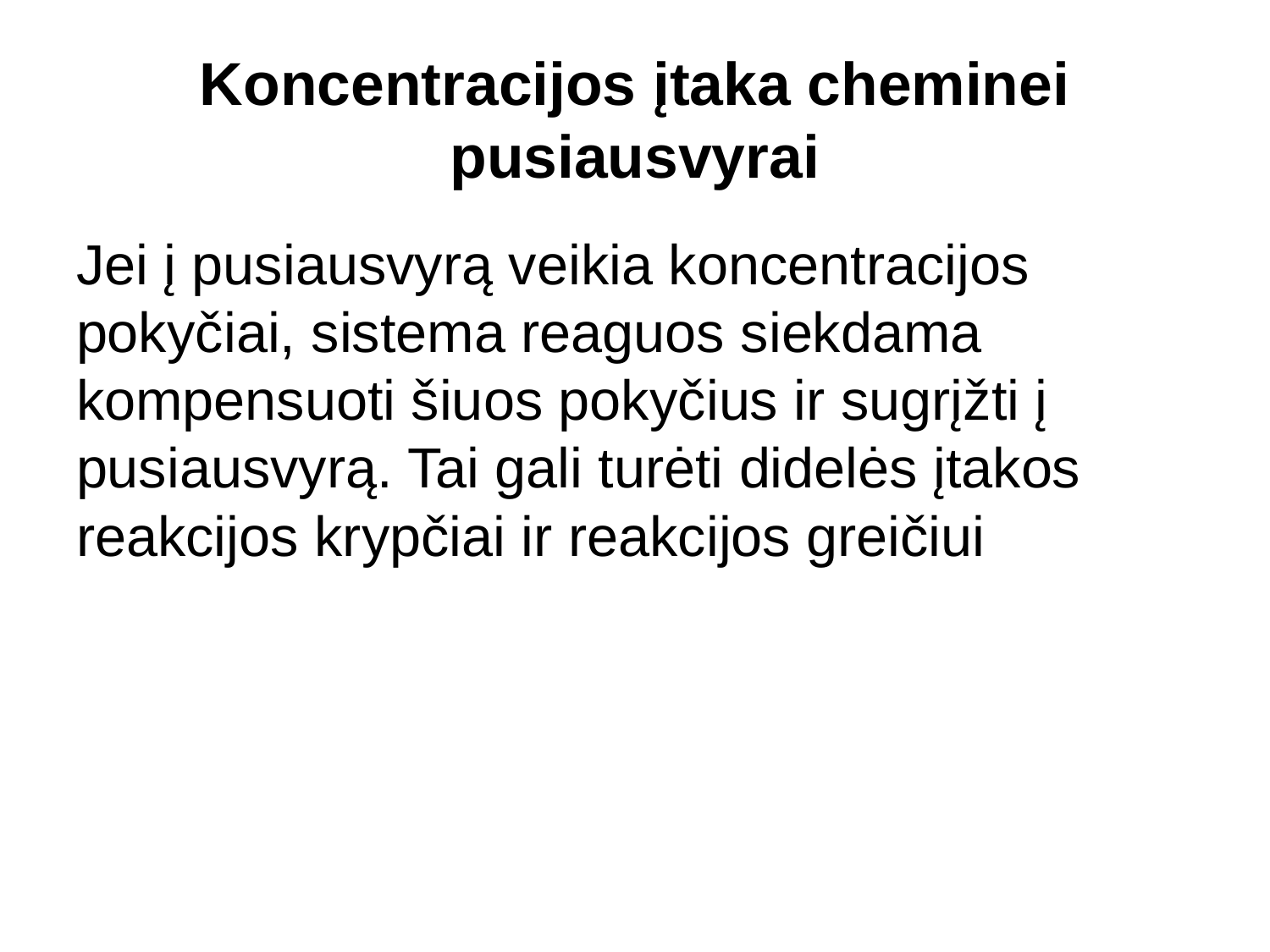

# Koncentracijos įtaka cheminei pusiausvyrai
Jei į pusiausvyrą veikia koncentracijos pokyčiai, sistema reaguos siekdama kompensuoti šiuos pokyčius ir sugrįžti į pusiausvyrą. Tai gali turėti didelės įtakos reakcijos krypčiai ir reakcijos greičiui